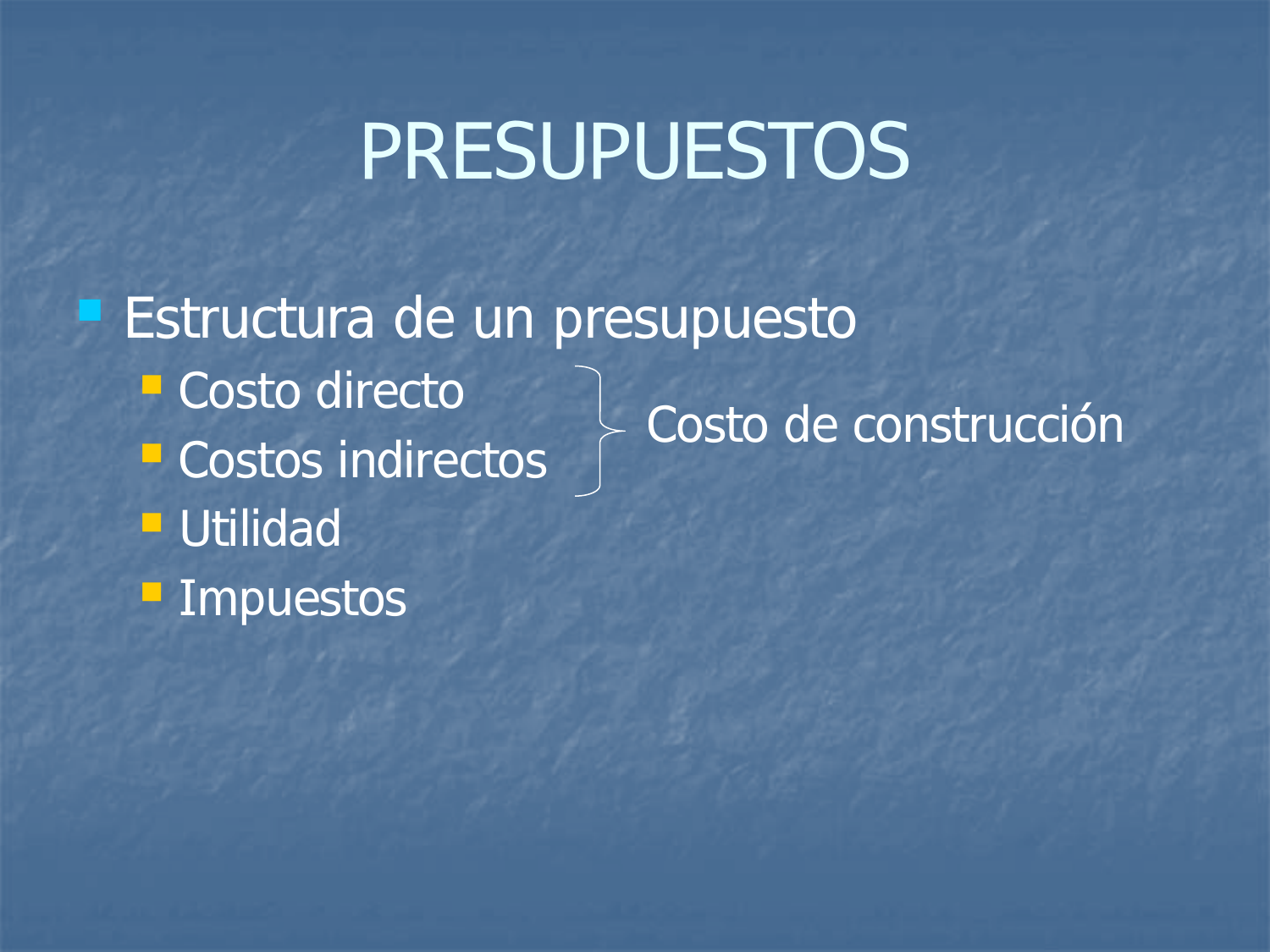

# PRESUPUESTOS
Estructura de un presupuesto
Costo directo
Costos indirectos
Utilidad
Impuestos

Costo de construcción